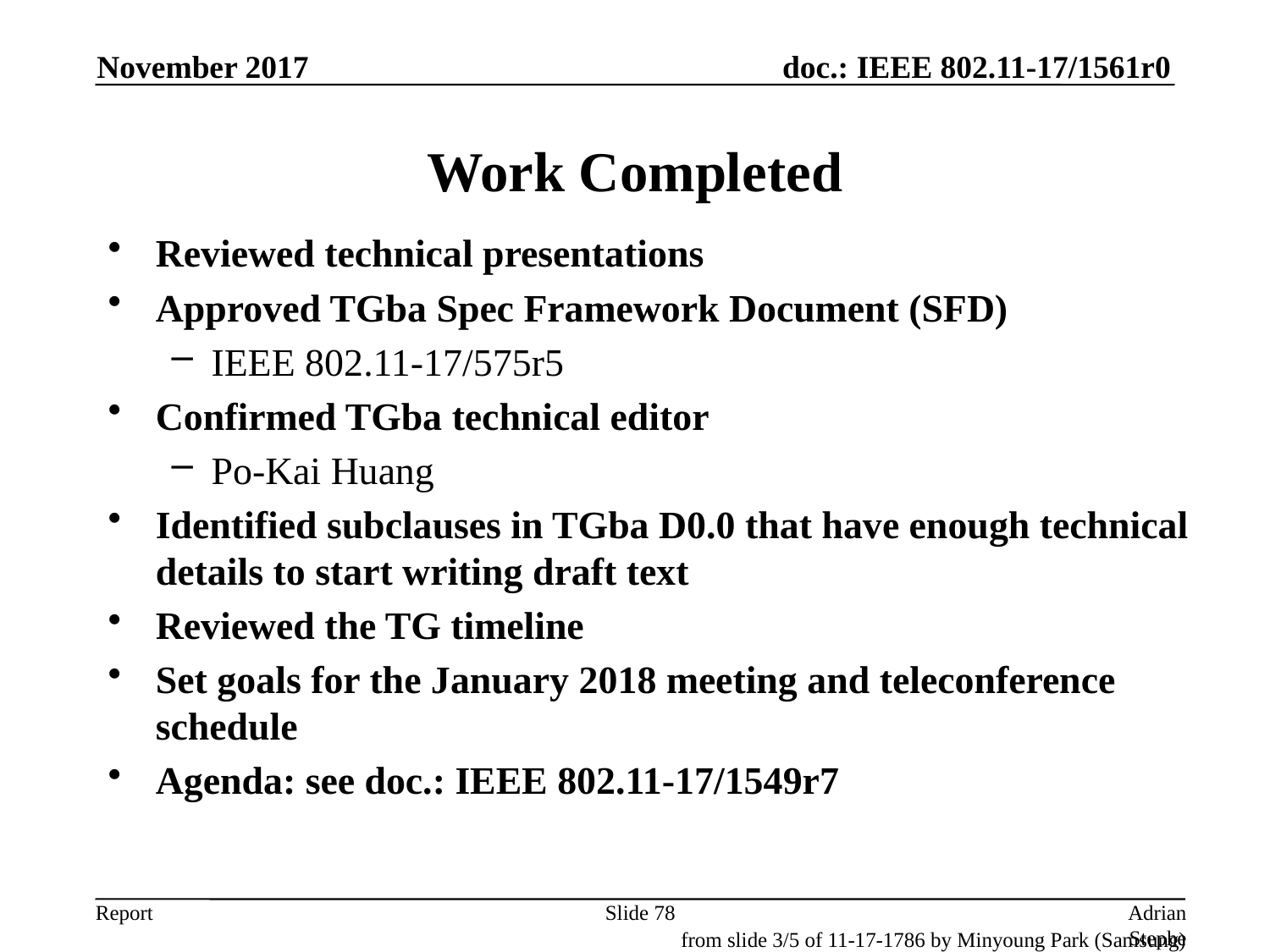

November 2017
# Work Completed
Reviewed technical presentations
Approved TGba Spec Framework Document (SFD)
IEEE 802.11-17/575r5
Confirmed TGba technical editor
Po-Kai Huang
Identified subclauses in TGba D0.0 that have enough technical details to start writing draft text
Reviewed the TG timeline
Set goals for the January 2018 meeting and teleconference schedule
Agenda: see doc.: IEEE 802.11-17/1549r7

Slide 78
Adrian Stephens, Intel Corporation
from slide 3/5 of 11-17-1786 by Minyoung Park (Samsung)